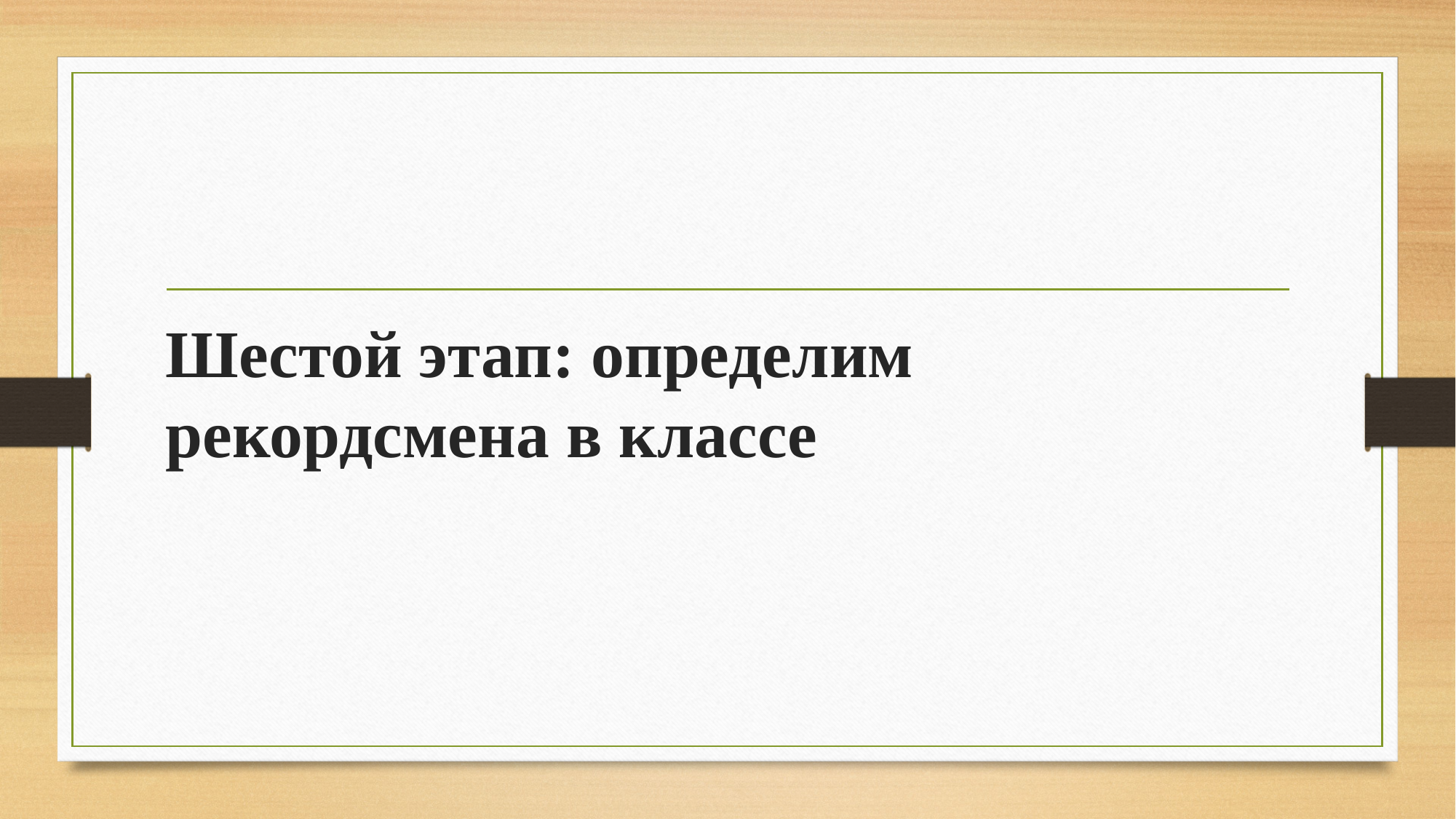

#
Шестой этап: определим рекордсмена в классе